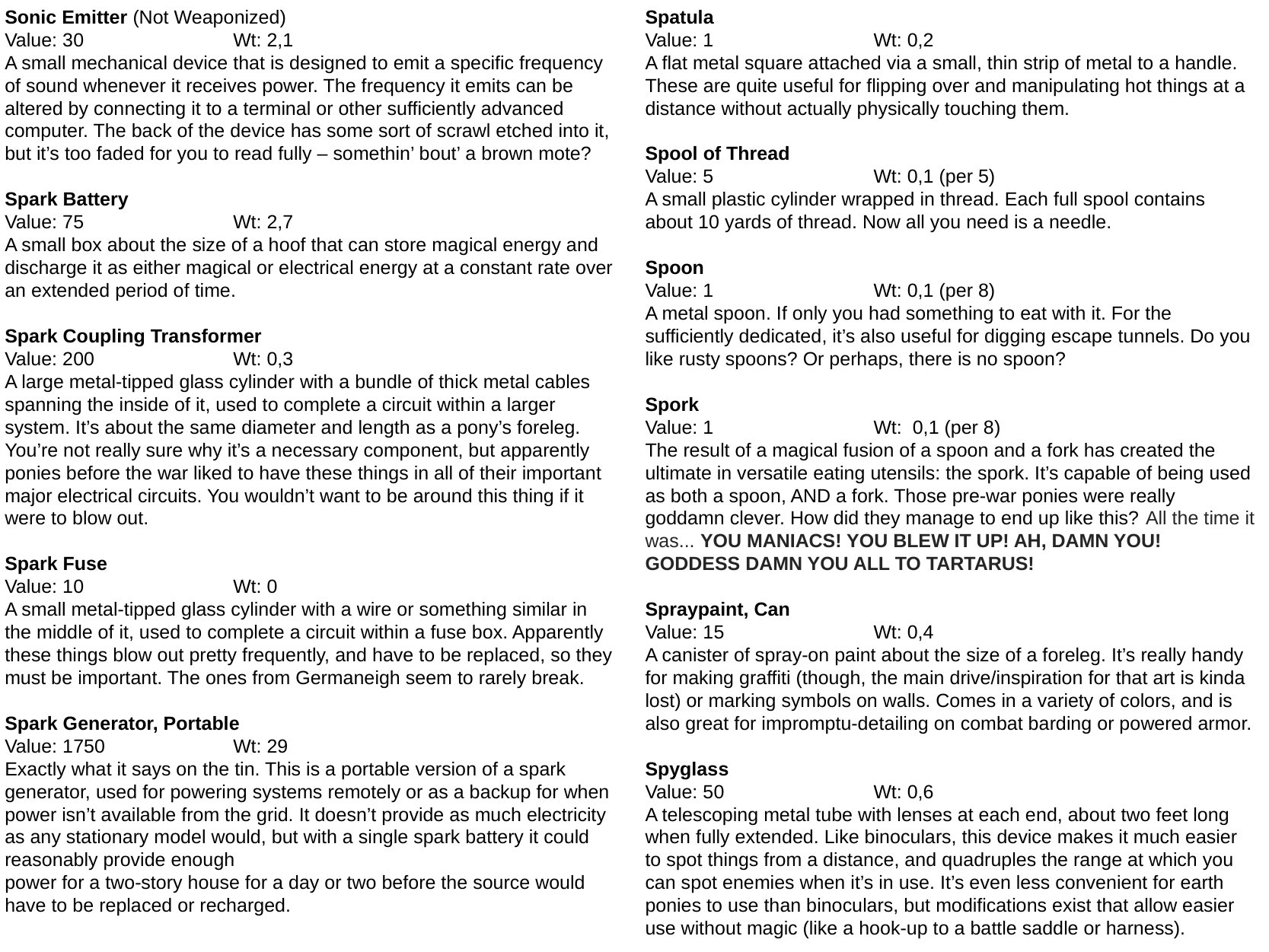

Sonic Emitter (Not Weaponized)
Value: 30		Wt: 2,1
A small mechanical device that is designed to emit a specific frequency of sound whenever it receives power. The frequency it emits can be altered by connecting it to a terminal or other sufficiently advanced computer. The back of the device has some sort of scrawl etched into it, but it’s too faded for you to read fully – somethin’ bout’ a brown mote?

Spark Battery
Value: 75		Wt: 2,7
A small box about the size of a hoof that can store magical energy and discharge it as either magical or electrical energy at a constant rate over an extended period of time.

Spark Coupling Transformer
Value: 200		Wt: 0,3
A large metal-tipped glass cylinder with a bundle of thick metal cables spanning the inside of it, used to complete a circuit within a larger system. It’s about the same diameter and length as a pony’s foreleg. You’re not really sure why it’s a necessary component, but apparently ponies before the war liked to have these things in all of their important major electrical circuits. You wouldn’t want to be around this thing if it were to blow out.

Spark Fuse
Value: 10		Wt: 0
A small metal-tipped glass cylinder with a wire or something similar in the middle of it, used to complete a circuit within a fuse box. Apparently these things blow out pretty frequently, and have to be replaced, so they must be important. The ones from Germaneigh seem to rarely break.

Spark Generator, Portable
Value: 1750		Wt: 29
Exactly what it says on the tin. This is a portable version of a spark generator, used for powering systems remotely or as a backup for when power isn’t available from the grid. It doesn’t provide as much electricity as any stationary model would, but with a single spark battery it could reasonably provide enough
power for a two-story house for a day or two before the source would have to be replaced or recharged.

Spatula
Value: 1		Wt: 0,2
A flat metal square attached via a small, thin strip of metal to a handle. These are quite useful for flipping over and manipulating hot things at a distance without actually physically touching them.

Spool of Thread
Value: 5		Wt: 0,1 (per 5)
A small plastic cylinder wrapped in thread. Each full spool contains about 10 yards of thread. Now all you need is a needle.

Spoon
Value: 1		Wt: 0,1 (per 8)
A metal spoon. If only you had something to eat with it. For the sufficiently dedicated, it’s also useful for digging escape tunnels. Do you like rusty spoons? Or perhaps, there is no spoon?

Spork
Value: 1		Wt:  0,1 (per 8)
The result of a magical fusion of a spoon and a fork has created the ultimate in versatile eating utensils: the spork. It’s capable of being used as both a spoon, AND a fork. Those pre-war ponies were really goddamn clever. How did they manage to end up like this? All the time it was... YOU MANIACS! YOU BLEW IT UP! AH, DAMN YOU! GODDESS DAMN YOU ALL TO TARTARUS!

Spraypaint, Can
Value: 15		Wt: 0,4
A canister of spray-on paint about the size of a foreleg. It’s really handy for making graffiti (though, the main drive/inspiration for that art is kinda lost) or marking symbols on walls. Comes in a variety of colors, and is also great for impromptu-detailing on combat barding or powered armor.

Spyglass
Value: 50		Wt: 0,6
A telescoping metal tube with lenses at each end, about two feet long when fully extended. Like binoculars, this device makes it much easier to spot things from a distance, and quadruples the range at which you can spot enemies when it’s in use. It’s even less convenient for earth ponies to use than binoculars, but modifications exist that allow easier use without magic (like a hook-up to a battle saddle or harness).